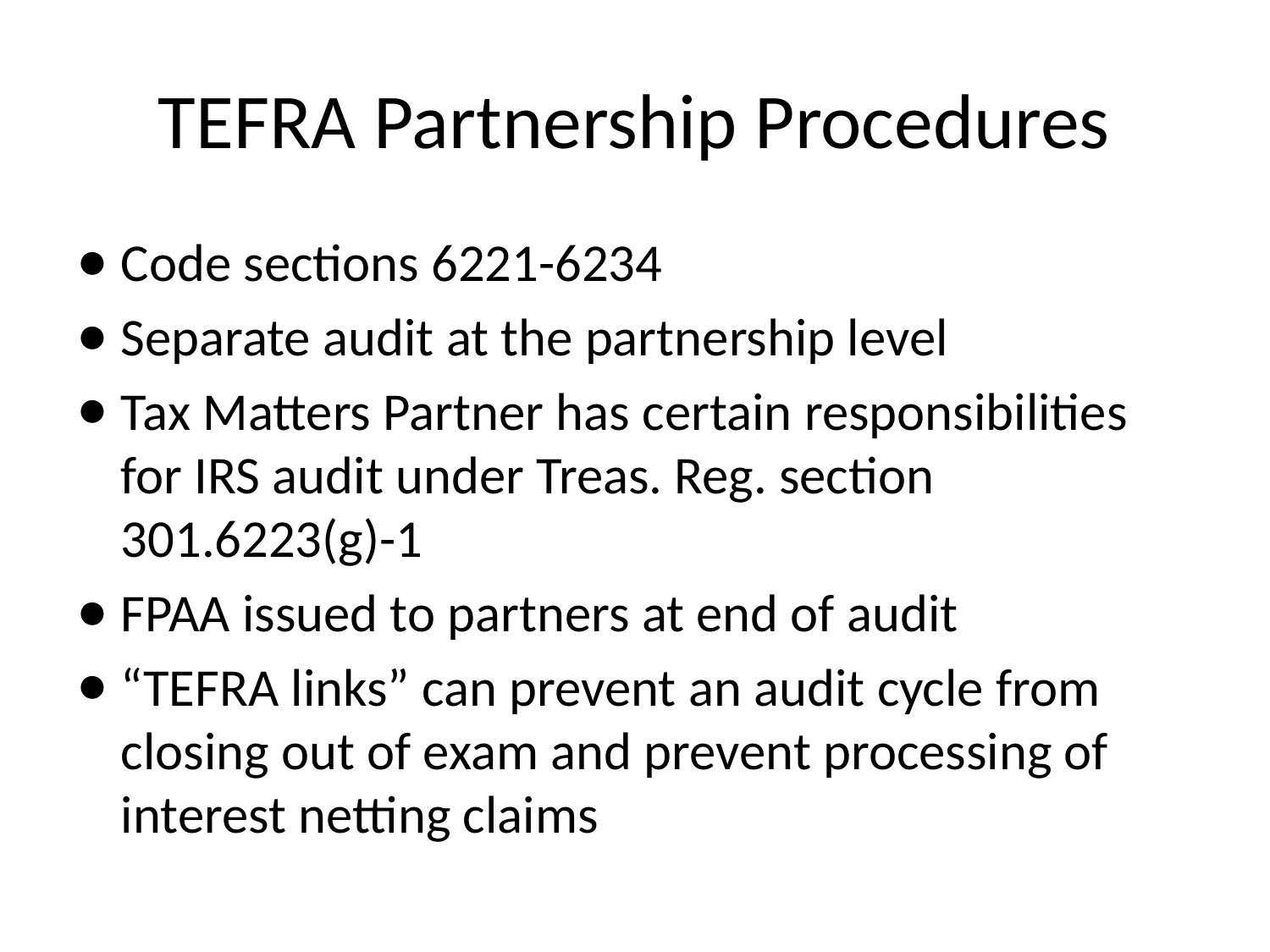

# TEFRA Partnership Procedures
Code sections 6221-6234
Separate audit at the partnership level
Tax Matters Partner has certain responsibilities for IRS audit under Treas. Reg. section 301.6223(g)-1
FPAA issued to partners at end of audit
“TEFRA links” can prevent an audit cycle from closing out of exam and prevent processing of interest netting claims